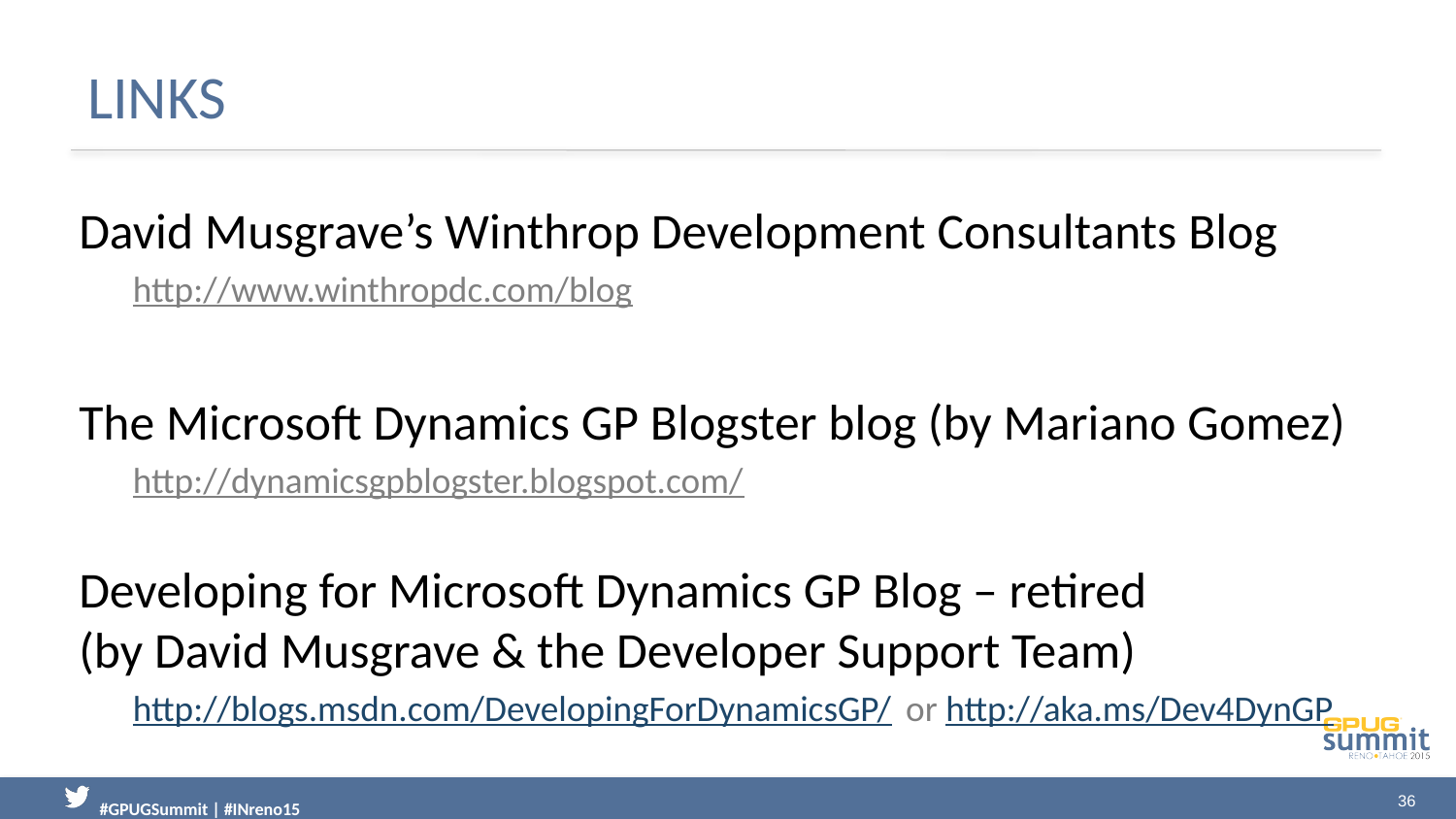

# Links
David Musgrave’s Winthrop Development Consultants Blog
http://www.winthropdc.com/blog

The Microsoft Dynamics GP Blogster blog (by Mariano Gomez)
http://dynamicsgpblogster.blogspot.com/

Developing for Microsoft Dynamics GP Blog – retired
(by David Musgrave & the Developer Support Team)
http://blogs.msdn.com/DevelopingForDynamicsGP/ or http://aka.ms/Dev4DynGP

36